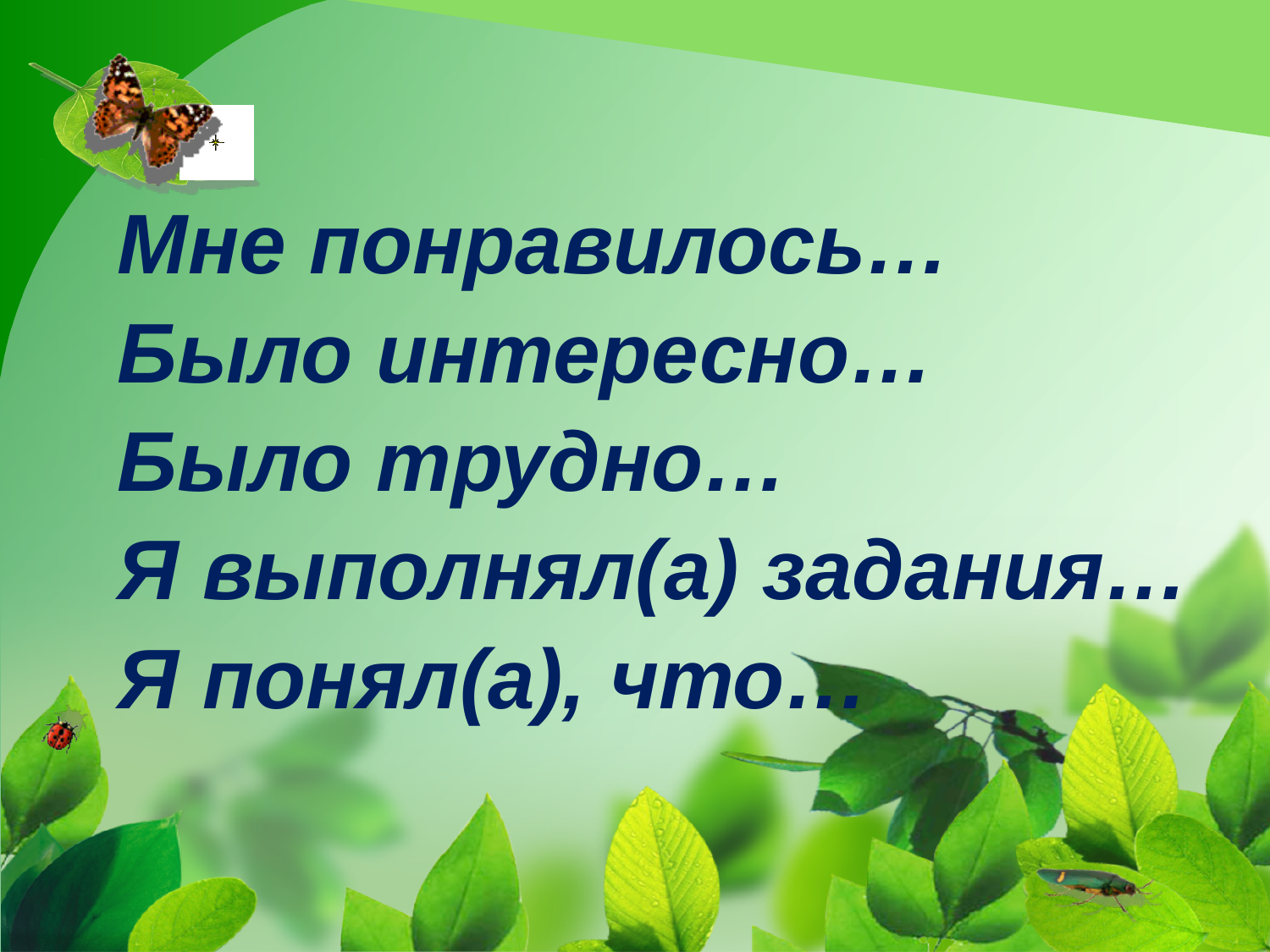

Мне понравилось…
Было интересно…
Было трудно…
Я выполнял(а) задания…
Я понял(а), что…